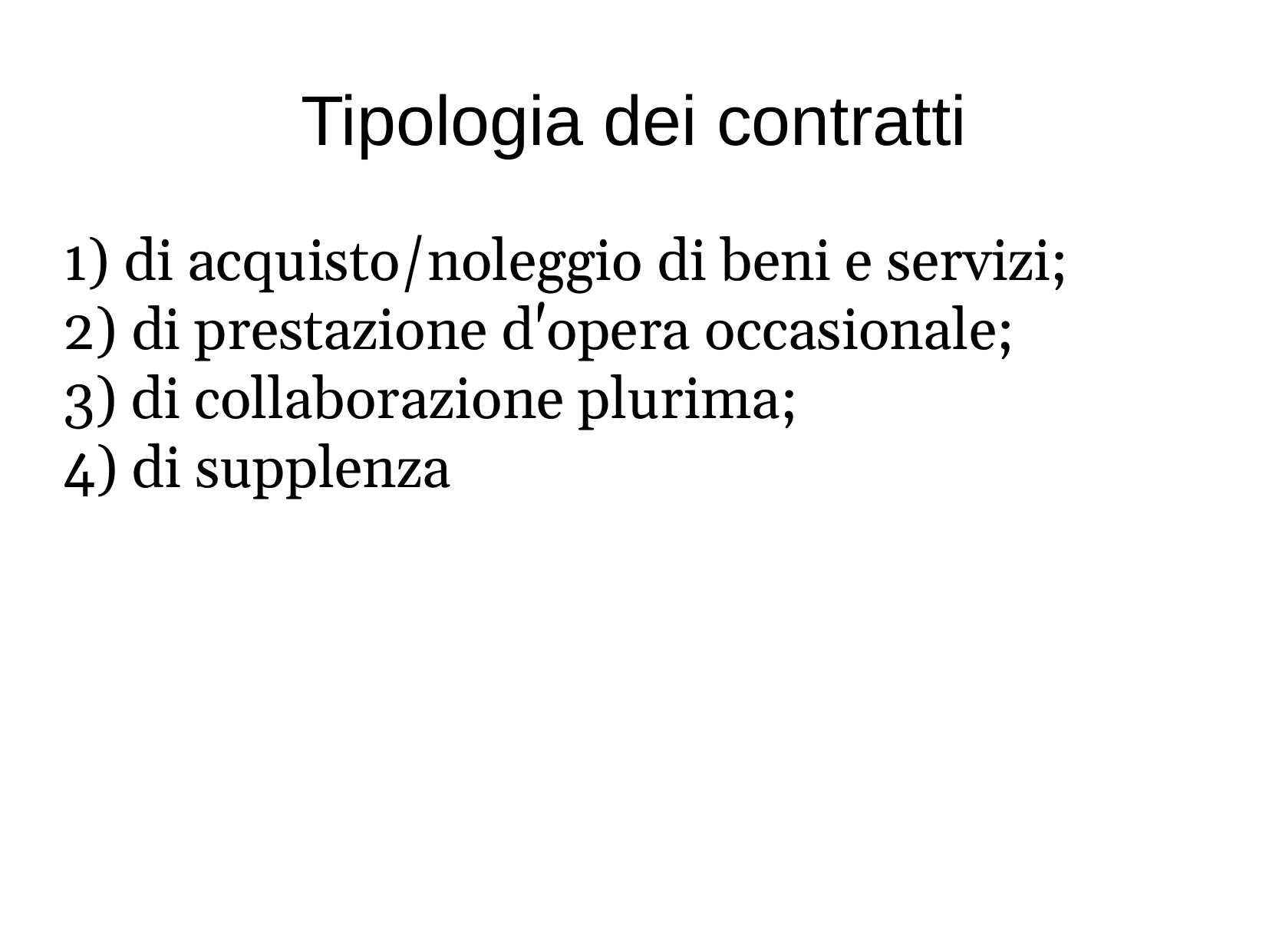

Tipologia dei contratti
 di acquisto/noleggio di beni e servizi;
 di prestazione d'opera occasionale;
 di collaborazione plurima;
 di supplenza